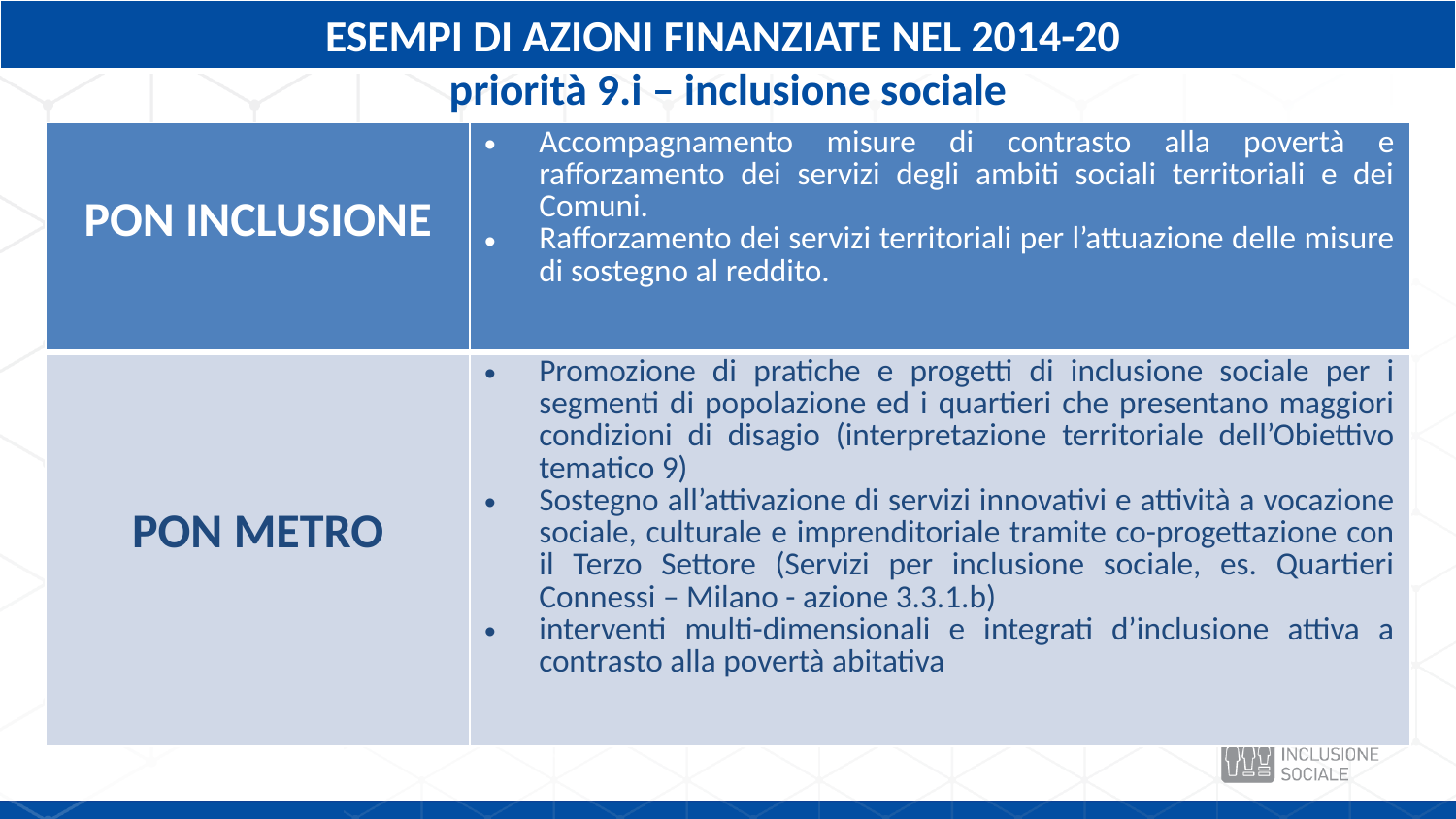

# ESEMPI DI AZIONI FINANZIATE NEL 2014-20 priorità 9.i – inclusione sociale
| PON INCLUSIONE | Accompagnamento misure di contrasto alla povertà e rafforzamento dei servizi degli ambiti sociali territoriali e dei Comuni. Rafforzamento dei servizi territoriali per l’attuazione delle misure di sostegno al reddito. |
| --- | --- |
| PON METRO | Promozione di pratiche e progetti di inclusione sociale per i segmenti di popolazione ed i quartieri che presentano maggiori condizioni di disagio (interpretazione territoriale dell’Obiettivo tematico 9) Sostegno all’attivazione di servizi innovativi e attività a vocazione sociale, culturale e imprenditoriale tramite co-progettazione con il Terzo Settore (Servizi per inclusione sociale, es. Quartieri Connessi – Milano - azione 3.3.1.b) interventi multi-dimensionali e integrati d’inclusione attiva a contrasto alla povertà abitativa |